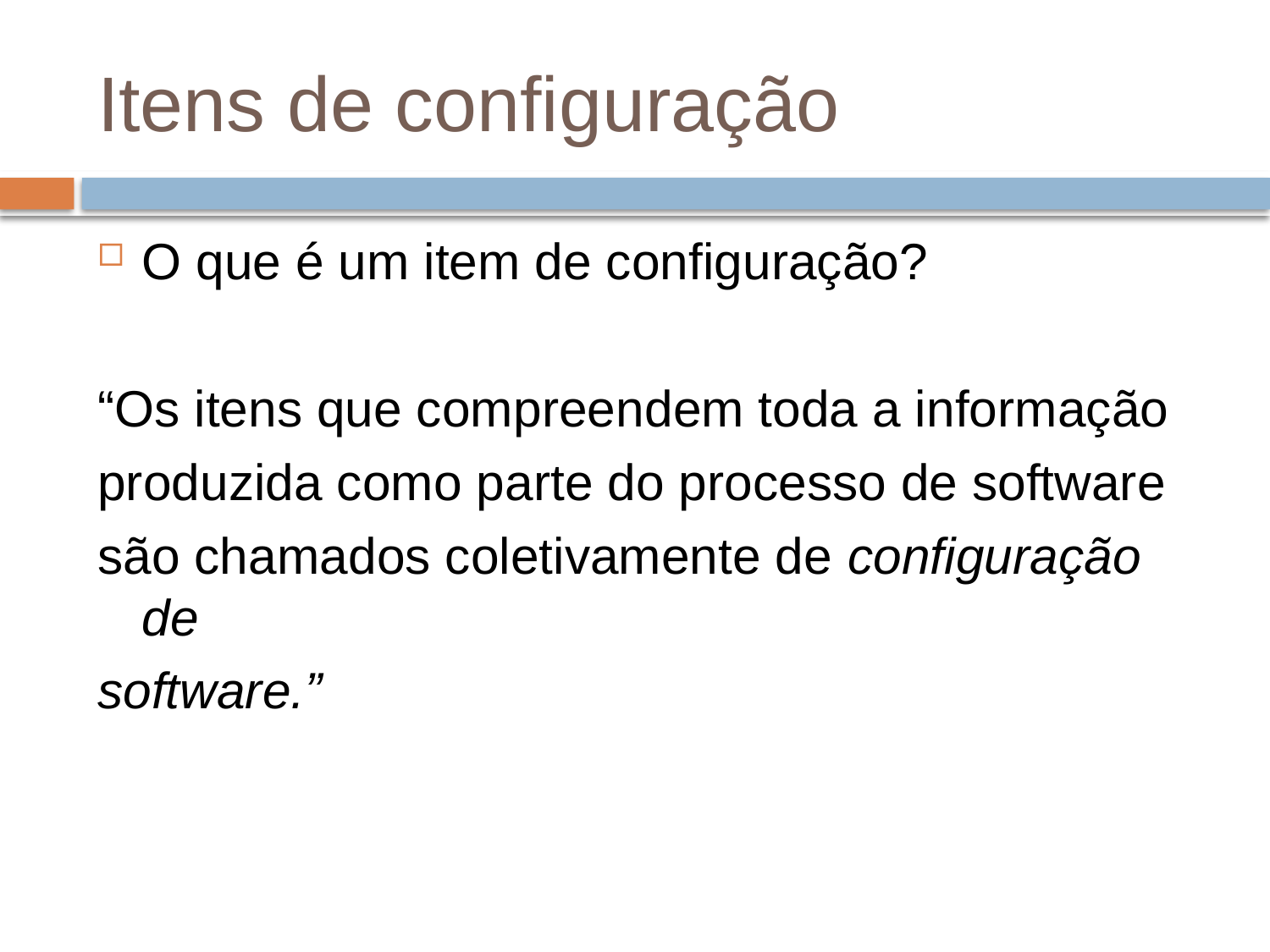

# Itens de configuração
O que é um item de configuração?

“Os itens que compreendem toda a informação
produzida como parte do processo de software
são chamados coletivamente de configuração de
software.”